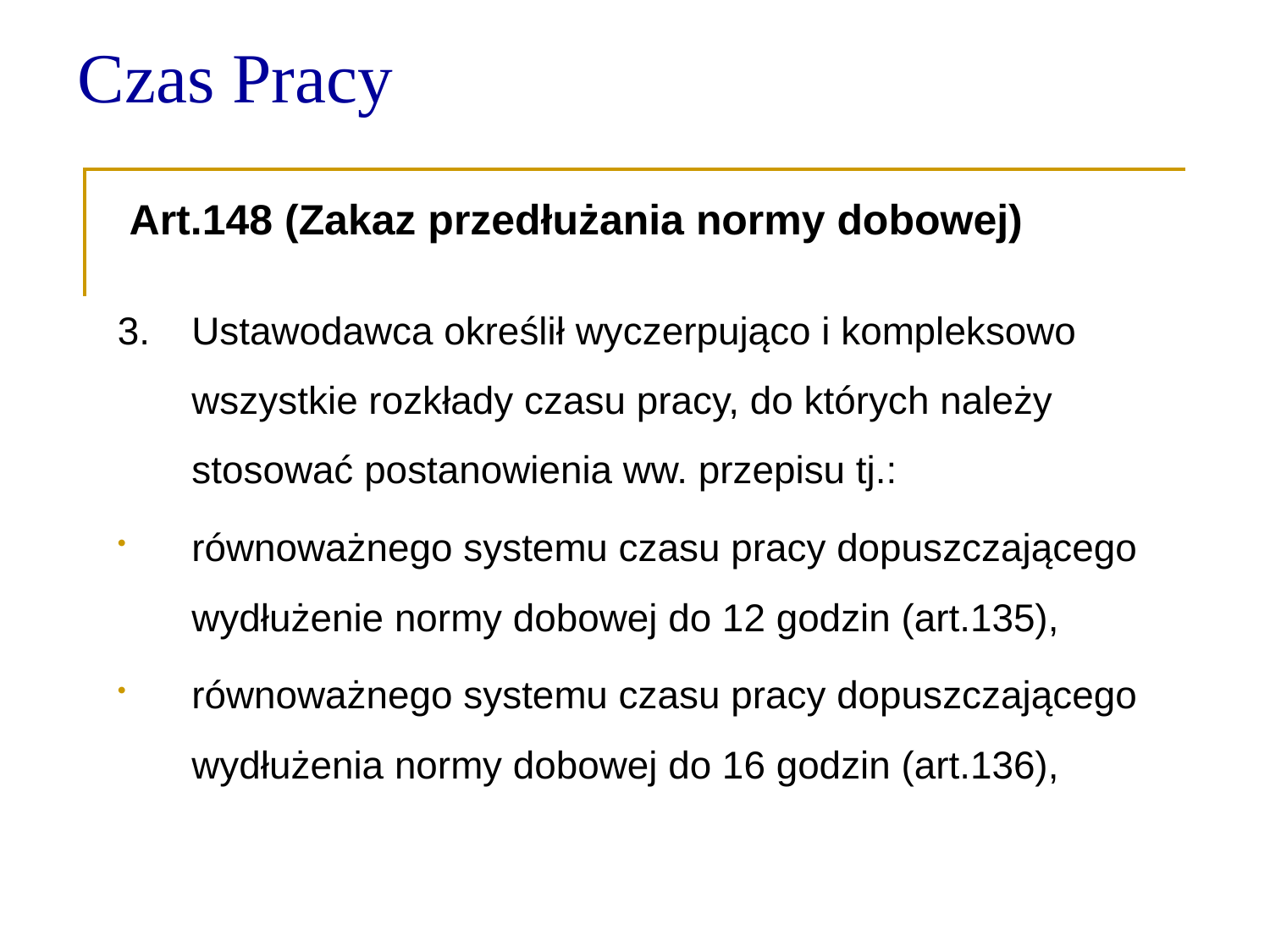

Czas Pracy
 Art.148 (Zakaz przedłużania normy dobowej)
3.	Ustawodawca określił wyczerpująco i kompleksowo wszystkie rozkłady czasu pracy, do których należy  stosować postanowienia ww. przepisu tj.:
równoważnego systemu czasu pracy dopuszczającego wydłużenie normy dobowej do 12 godzin (art.135),
równoważnego systemu czasu pracy dopuszczającego wydłużenia normy dobowej do 16 godzin (art.136),